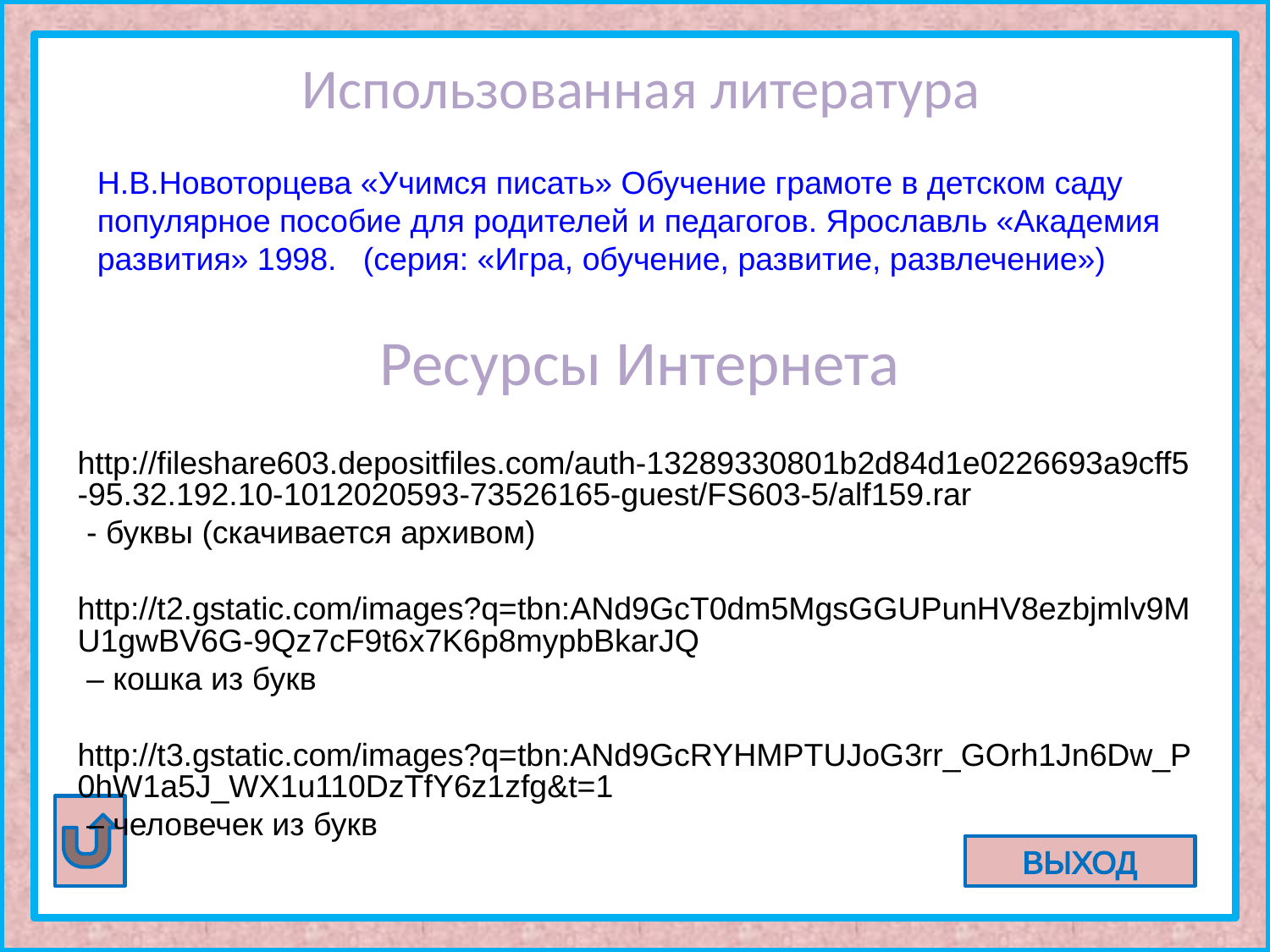

Использованная литература
Н.В.Новоторцева «Учимся писать» Обучение грамоте в детском саду популярное пособие для родителей и педагогов. Ярославль «Академия развития» 1998.   (серия: «Игра, обучение, развитие, развлечение»)
Ресурсы Интернета

http://fileshare603.depositfiles.com/auth-13289330801b2d84d1e0226693a9cff5-95.32.192.10-1012020593-73526165-guest/FS603-5/alf159.rar - буквы (скачивается архивом)

http://t2.gstatic.com/images?q=tbn:ANd9GcT0dm5MgsGGUPunHV8ezbjmlv9MU1gwBV6G-9Qz7cF9t6x7K6p8mypbBkarJQ – кошка из букв

http://t3.gstatic.com/images?q=tbn:ANd9GcRYHMPTUJoG3rr_GOrh1Jn6Dw_P0hW1a5J_WX1u110DzTfY6z1zfg&t=1 – человечек из букв

ВЫХОД